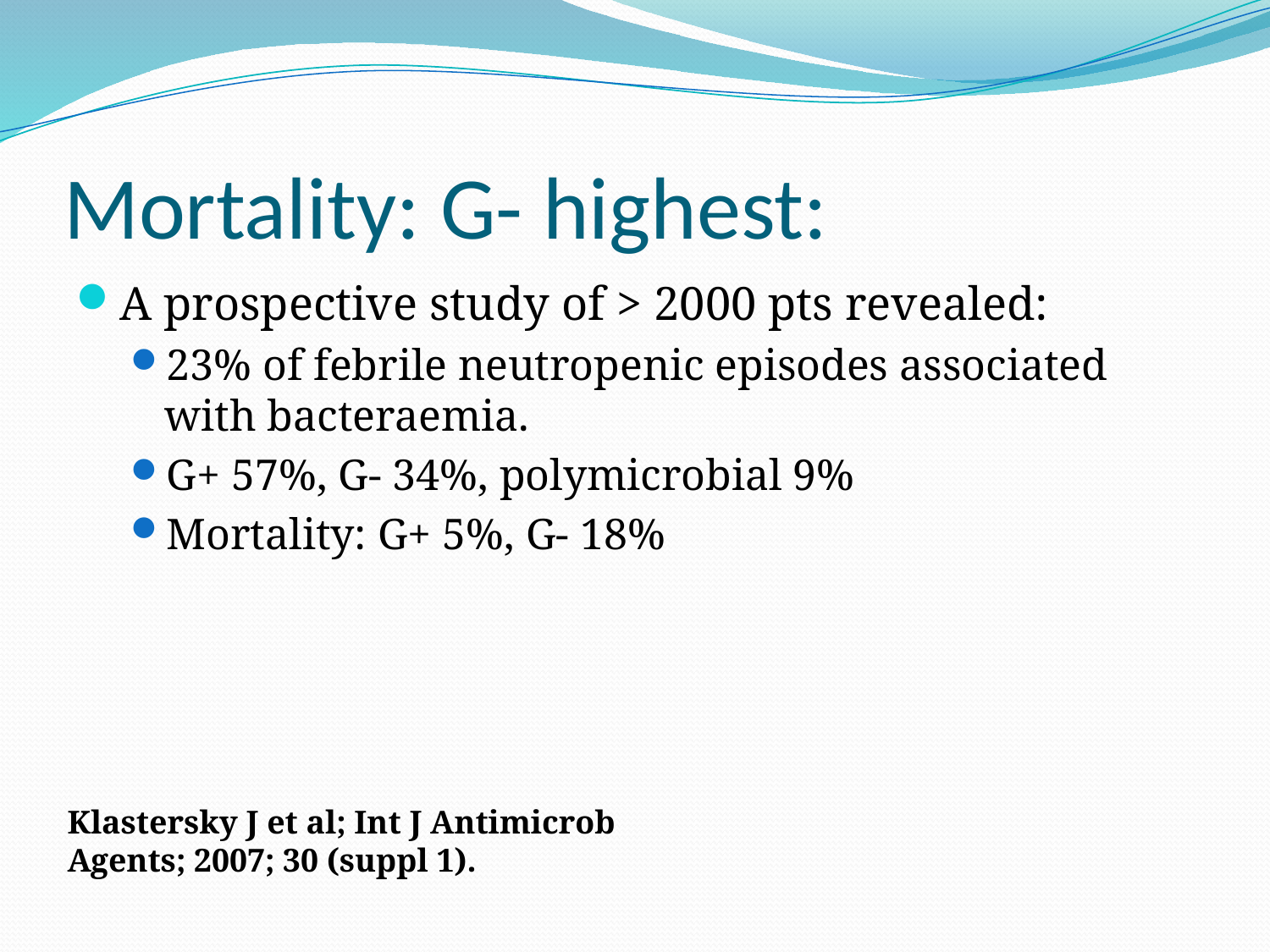

# Mortality: G- highest:
A prospective study of > 2000 pts revealed:
23% of febrile neutropenic episodes associated with bacteraemia.
G+ 57%, G- 34%, polymicrobial 9%
Mortality: G+ 5%, G- 18%
Klastersky J et al; Int J Antimicrob Agents; 2007; 30 (suppl 1).